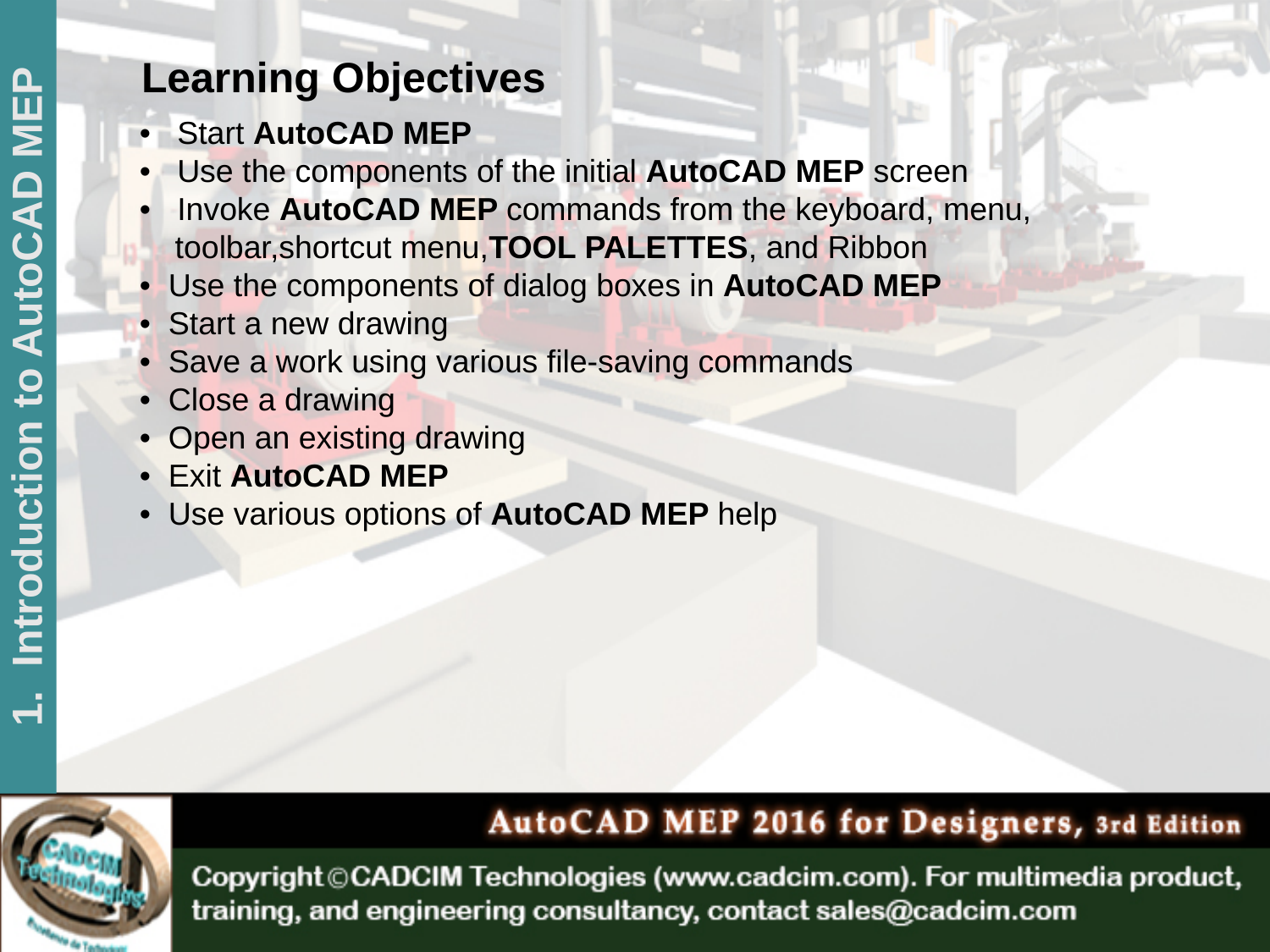

Learning Objectives
•   Start AutoCAD MEP
•   Use the components of the initial AutoCAD MEP screen
•   Invoke AutoCAD MEP commands from the keyboard, menu,
    toolbar,shortcut menu,TOOL PALETTES, and Ribbon
•  Use the components of dialog boxes in AutoCAD MEP
•  Start a new drawing
•  Save a work using various file-saving commands
•  Close a drawing
•  Open an existing drawing
•  Exit AutoCAD MEP
•  Use various options of AutoCAD MEP help